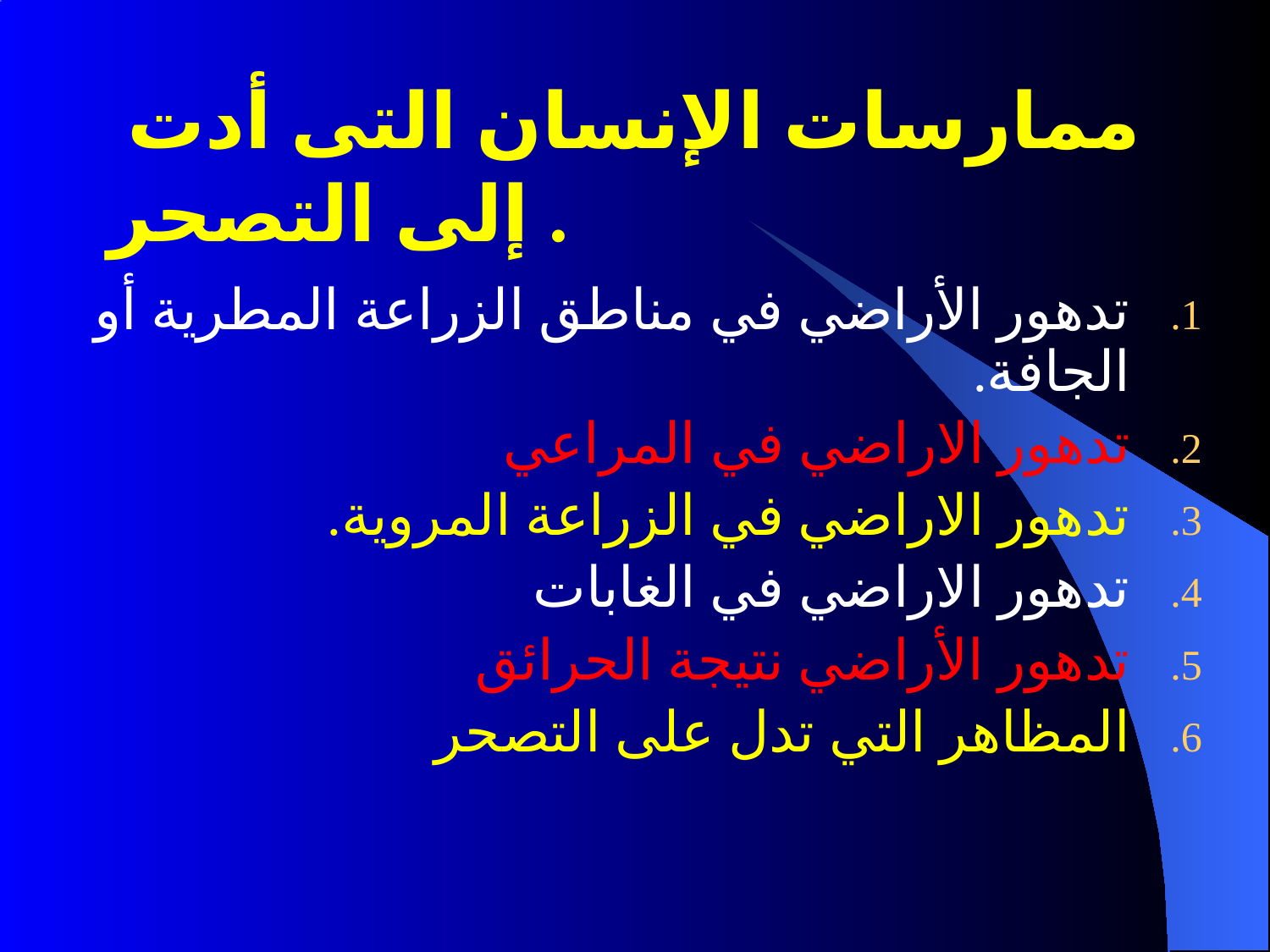

# ممارسات الإنسان التى أدت إلى التصحر .
تدهور الأراضي في مناطق الزراعة المطرية أو الجافة.
تدهور الاراضي في المراعي
تدهور الاراضي في الزراعة المروية.
تدهور الاراضي في الغابات
تدهور الأراضي نتيجة الحرائق
المظاهر التي تدل على التصحر